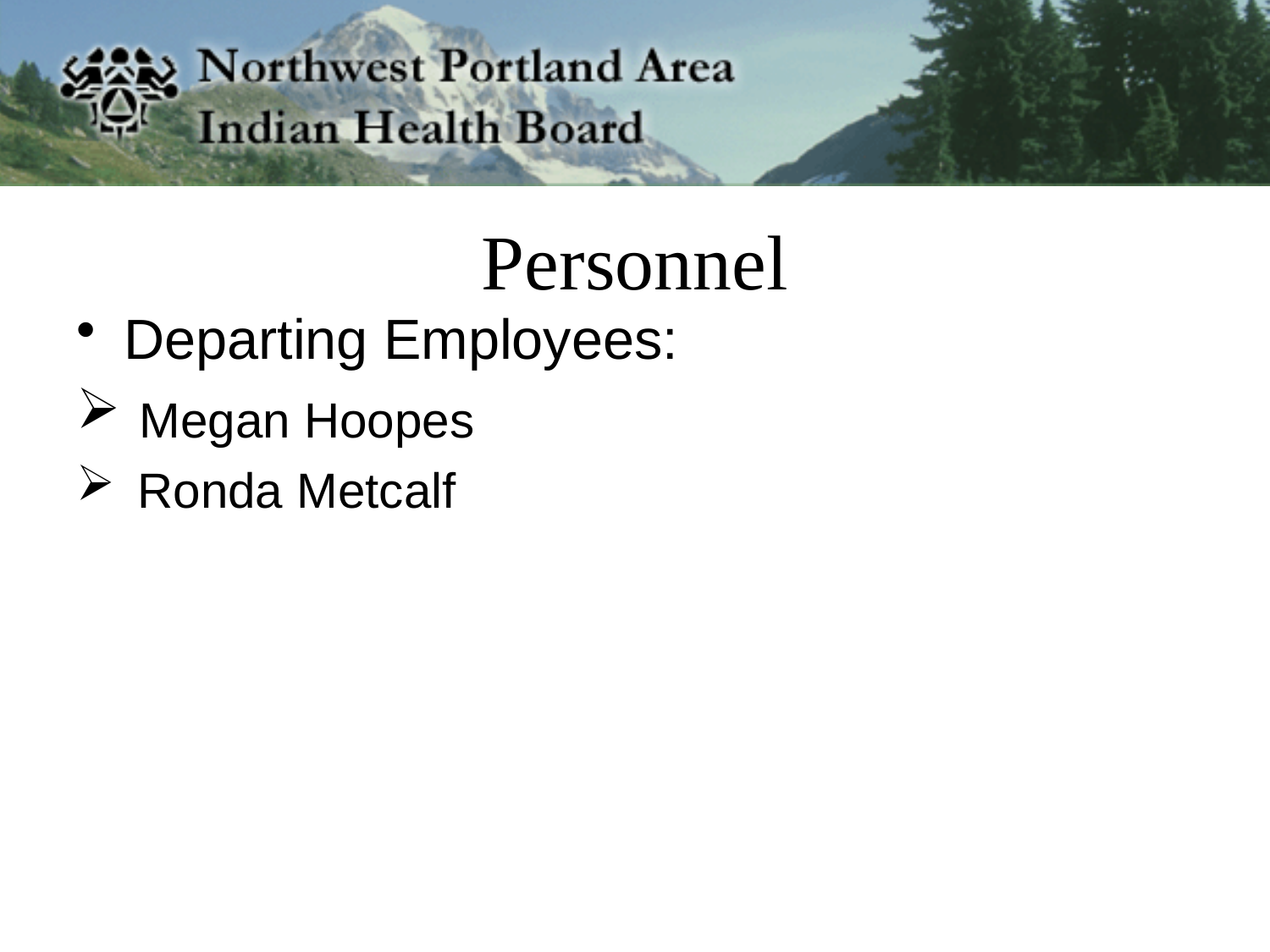

# Personnel
Departing Employees:
 Megan Hoopes
 Ronda Metcalf